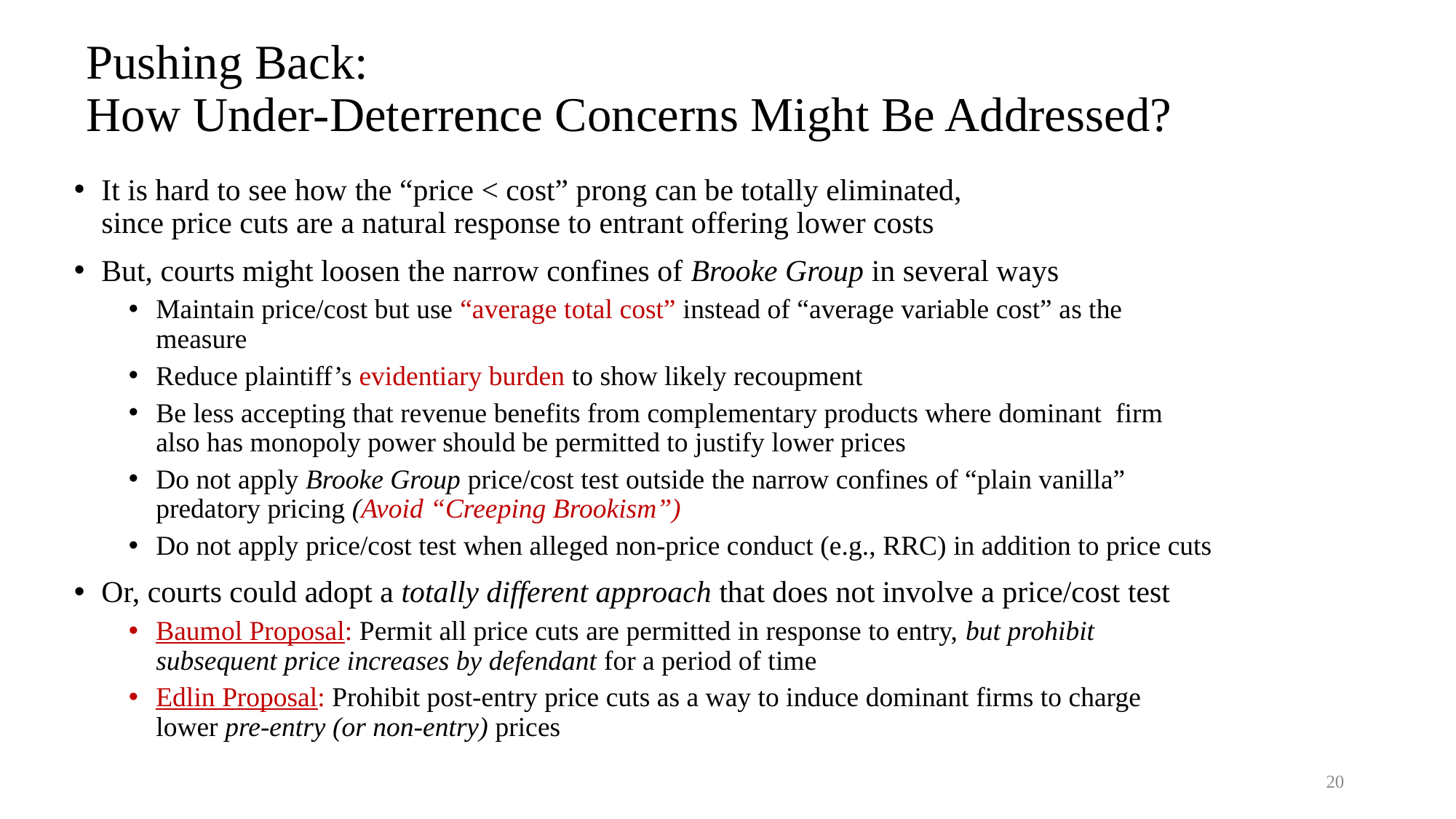

# Pushing Back: How Under-Deterrence Concerns Might Be Addressed?
It is hard to see how the “price < cost” prong can be totally eliminated,
since price cuts are a natural response to entrant offering lower costs
But, courts might loosen the narrow confines of Brooke Group in several ways
Maintain price/cost but use “average total cost” instead of “average variable cost” as the measure
Reduce plaintiff’s evidentiary burden to show likely recoupment
Be less accepting that revenue benefits from complementary products where dominant  firm also has monopoly power should be permitted to justify lower prices
Do not apply Brooke Group price/cost test outside the narrow confines of “plain vanilla” predatory pricing (Avoid “Creeping Brookism”)
Do not apply price/cost test when alleged non-price conduct (e.g., RRC) in addition to price cuts
Or, courts could adopt a totally different approach that does not involve a price/cost test
Baumol Proposal: Permit all price cuts are permitted in response to entry, but prohibit subsequent price increases by defendant for a period of time
Edlin Proposal: Prohibit post-entry price cuts as a way to induce dominant firms to charge
lower pre-entry (or non-entry) prices
20